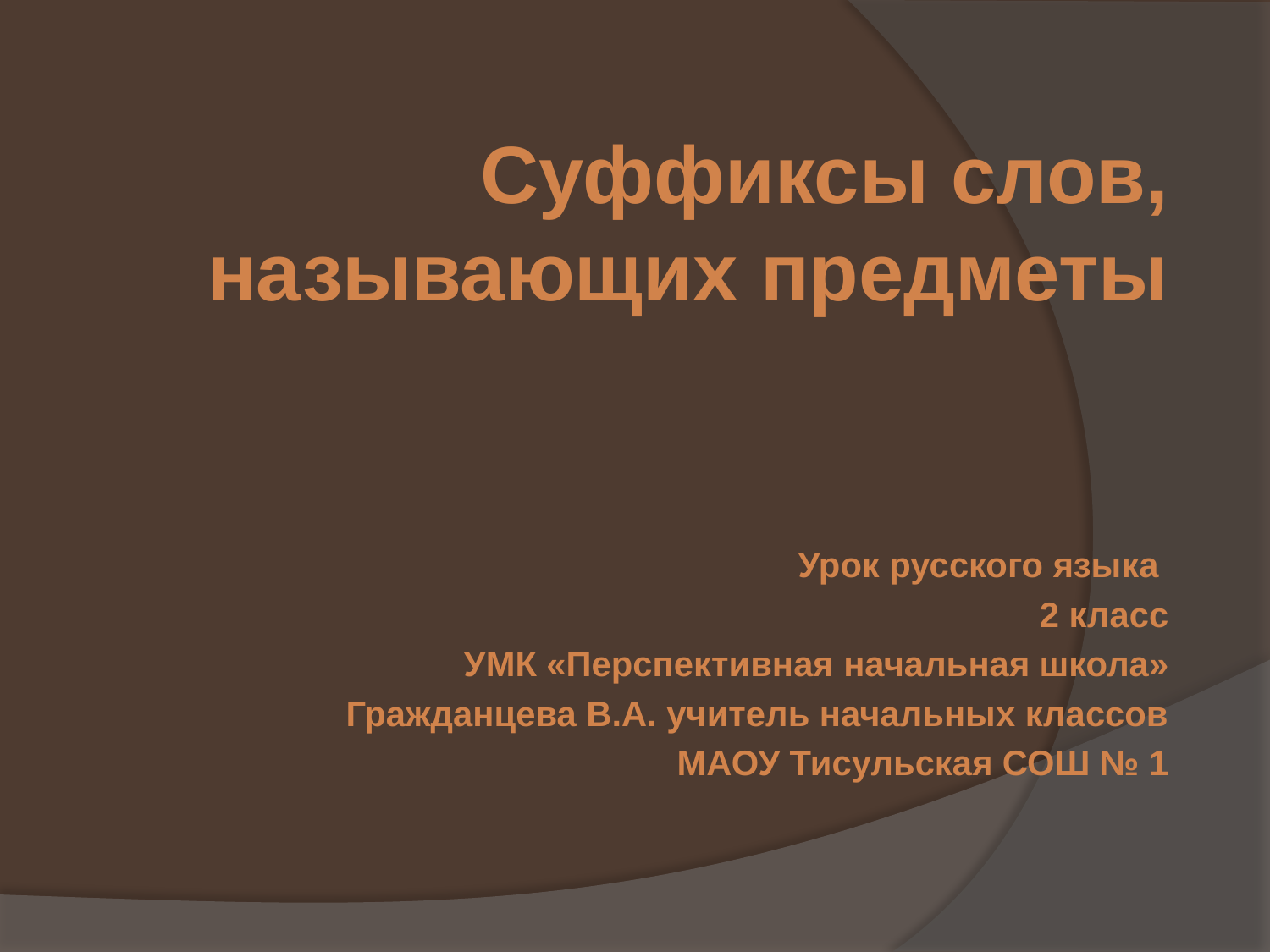

# Суффиксы слов, называющих предметы
Урок русского языка
 2 класс
УМК «Перспективная начальная школа»
Гражданцева В.А. учитель начальных классов
 МАОУ Тисульская СОШ № 1